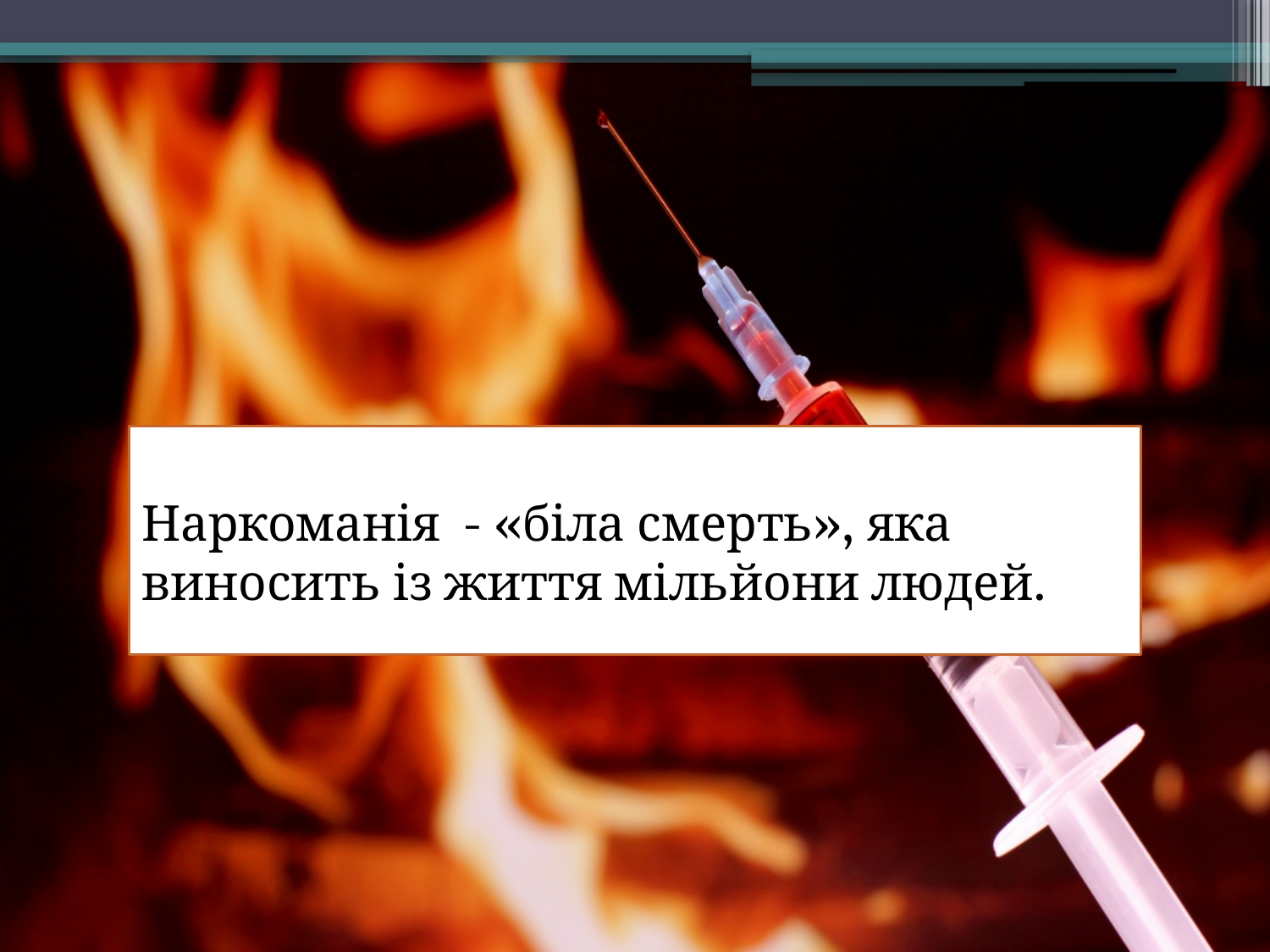

Наркоманія  - «біла смерть», яка виносить із життя мільйони людей.